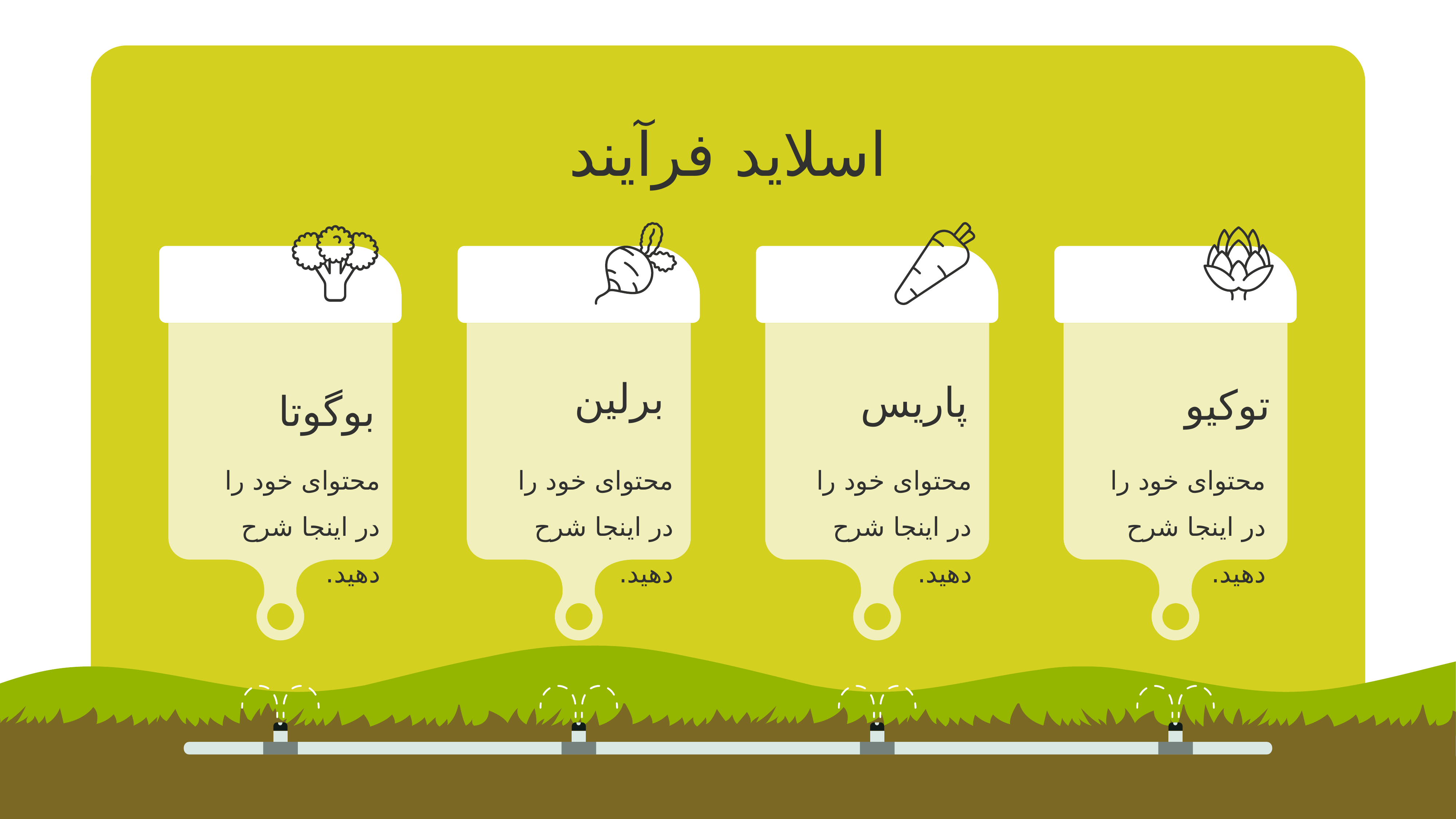

اسلاید فرآیند

برلین
پاریس
توکیو
بوگوتا
محتوای خود را در اینجا شرح دهید.
محتوای خود را در اینجا شرح دهید.
محتوای خود را در اینجا شرح دهید.
محتوای خود را در اینجا شرح دهید.